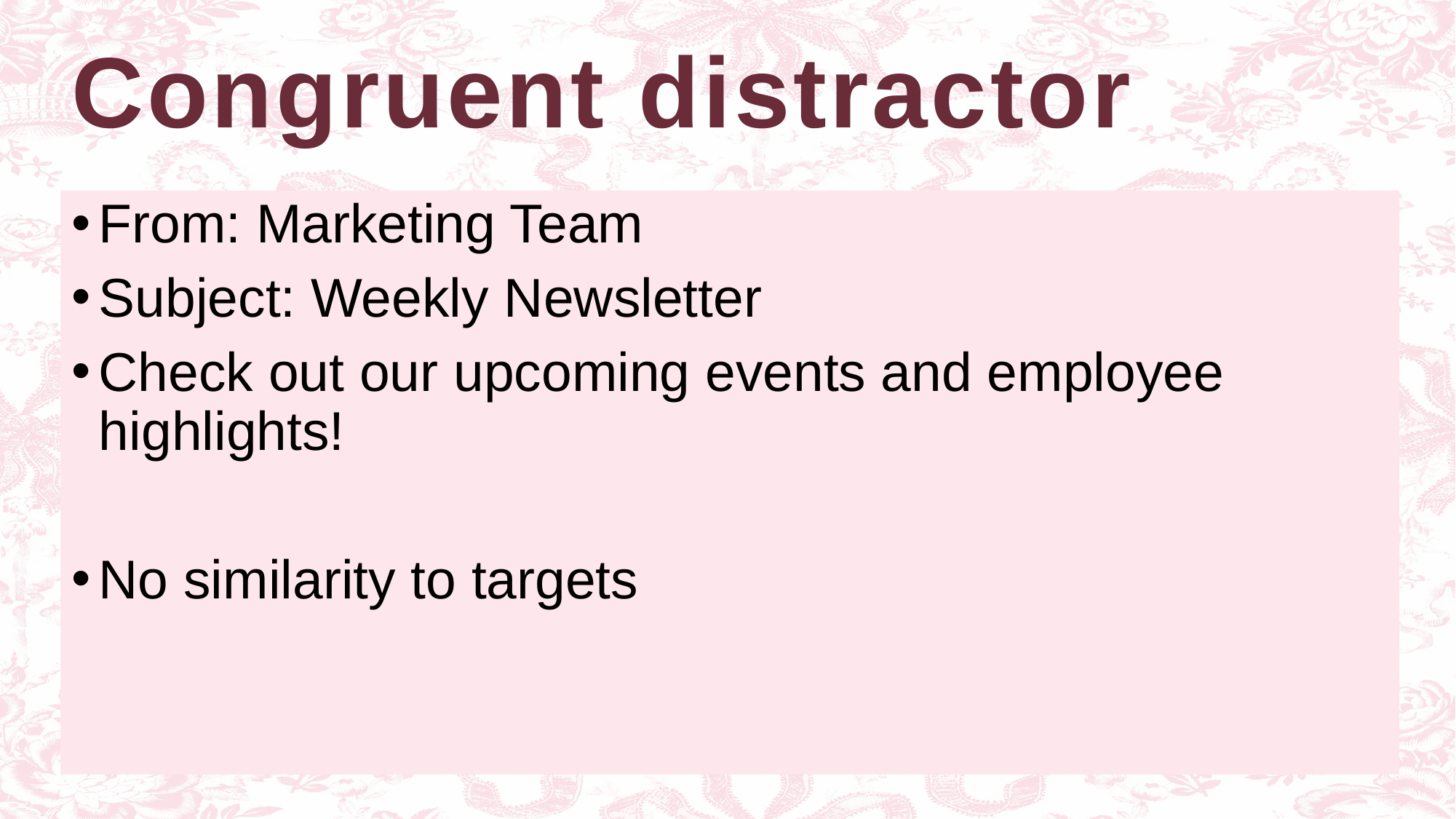

# Congruent distractor
From: Marketing Team
Subject: Weekly Newsletter
Check out our upcoming events and employee highlights!

No similarity to targets